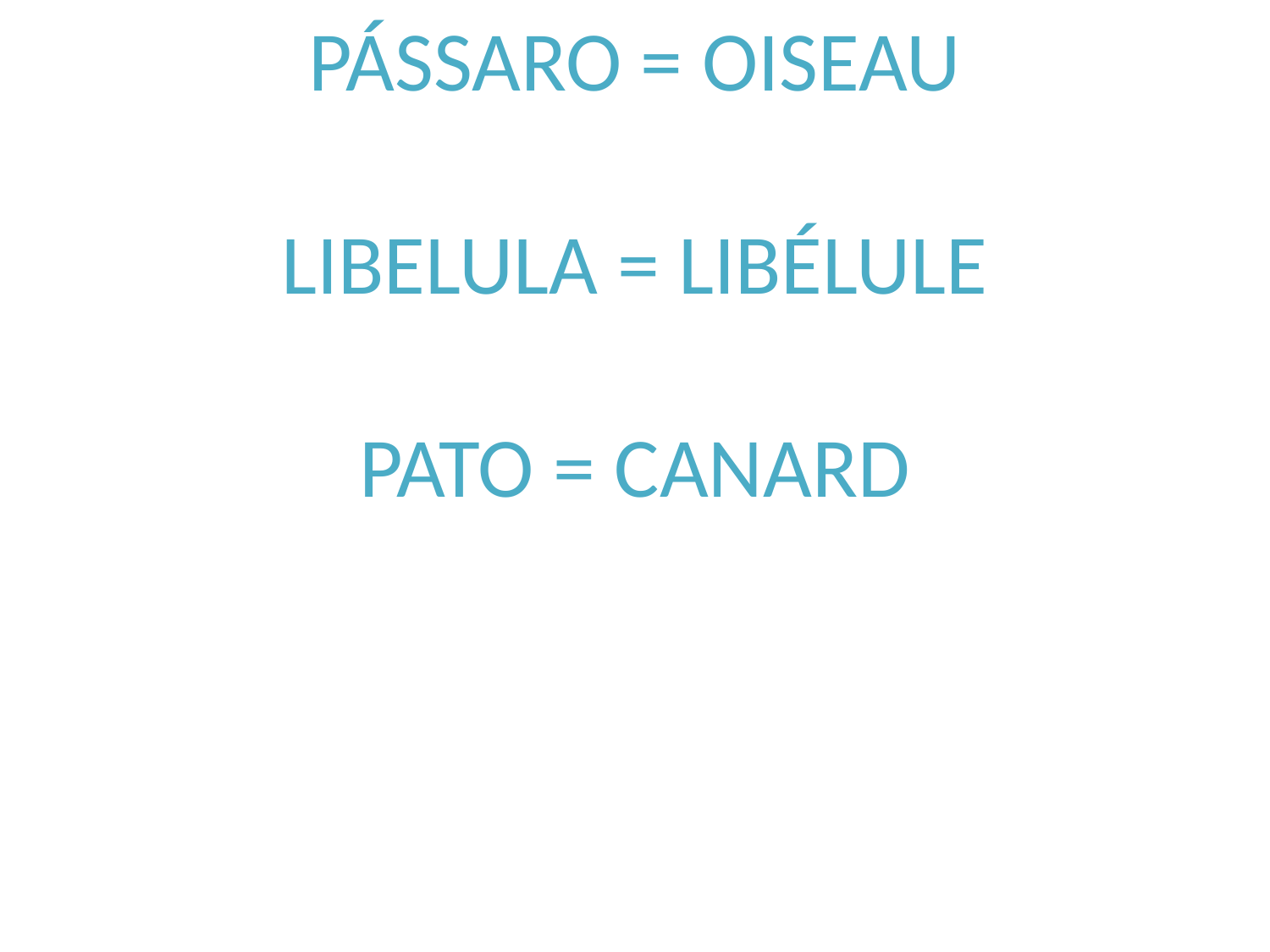

PÁSSARO = OISEAU

LIBELULA = LIBÉLULE

PATO = CANARD